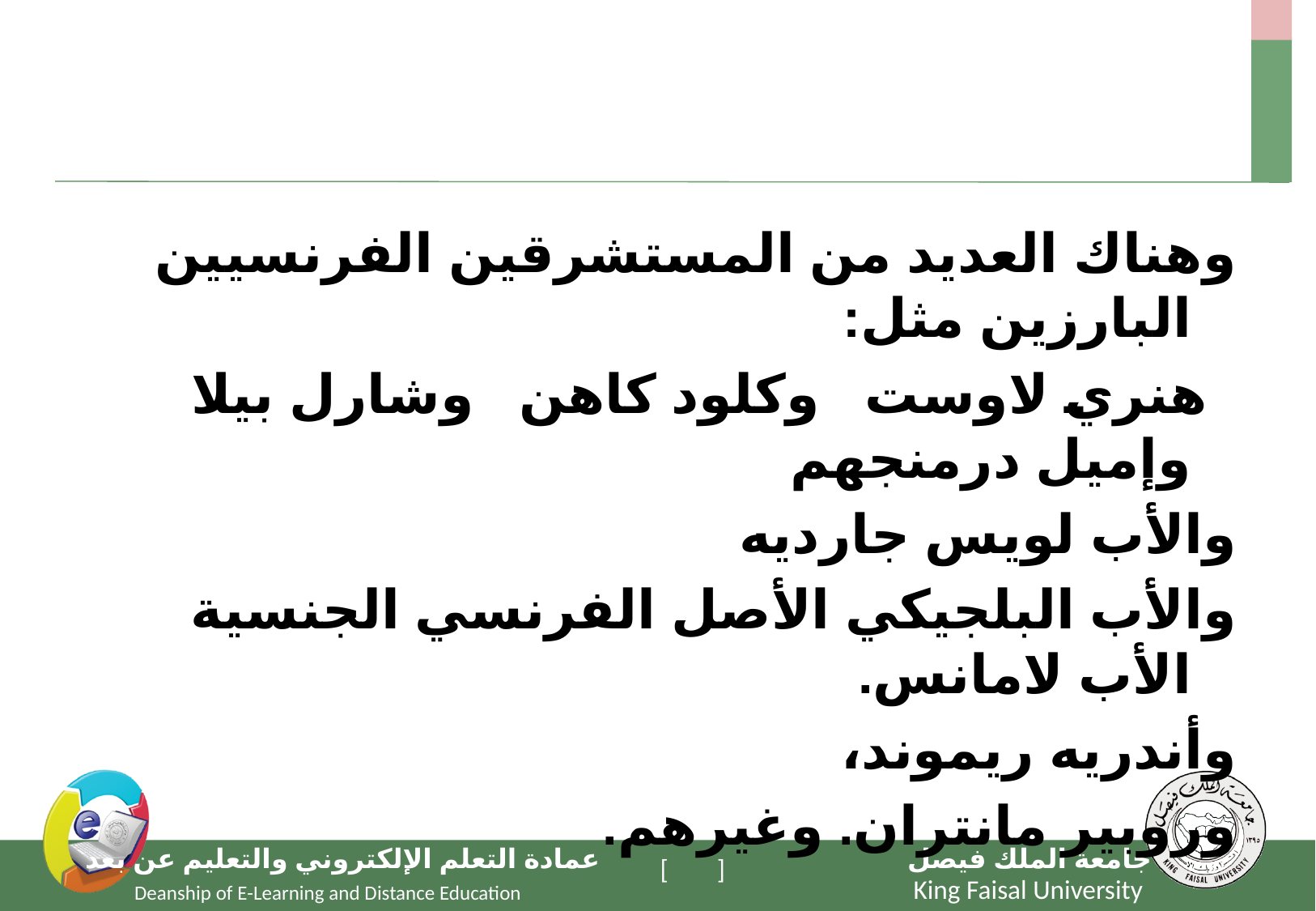

#
وهناك العديد من المستشرقين الفرنسيين البارزين مثل:
  هنري لاوست   وكلود كاهن   وشارل بيلا    وإميل درمنجهم
والأب لويس جارديه
والأب البلجيكي الأصل الفرنسي الجنسية الأب لامانس.
وأندريه ريموند،
وروبير مانتران. وغيرهم.